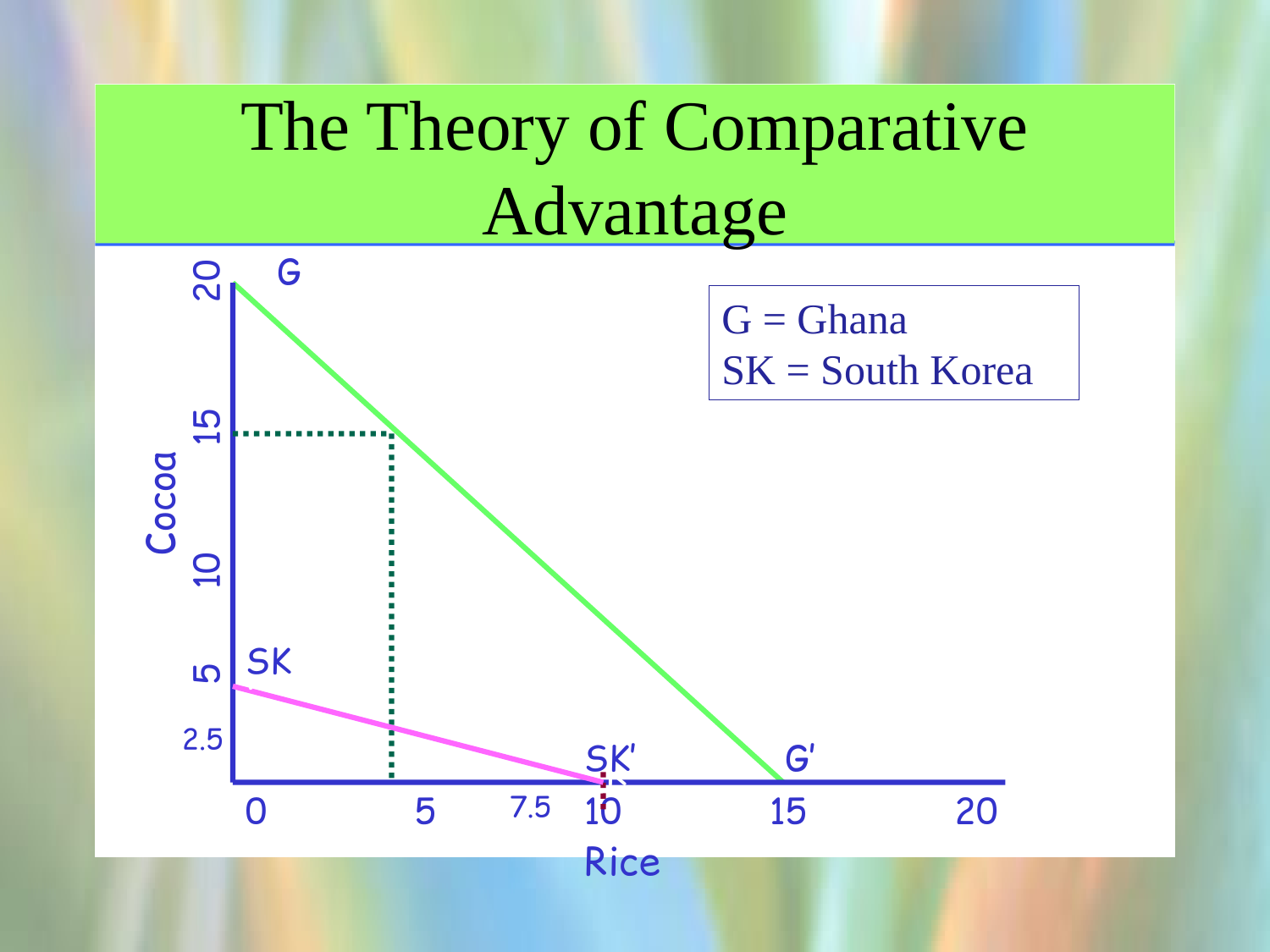

# The Theory of Comparative Advantage
G
G

G’

Cocoa
A
Figure 4.2
K

K’
B
2.5

0              5              10              15              20

7.5
Rice
G = Ghana
SK = South Korea
            5       10          15          20
SK
SK’
G’